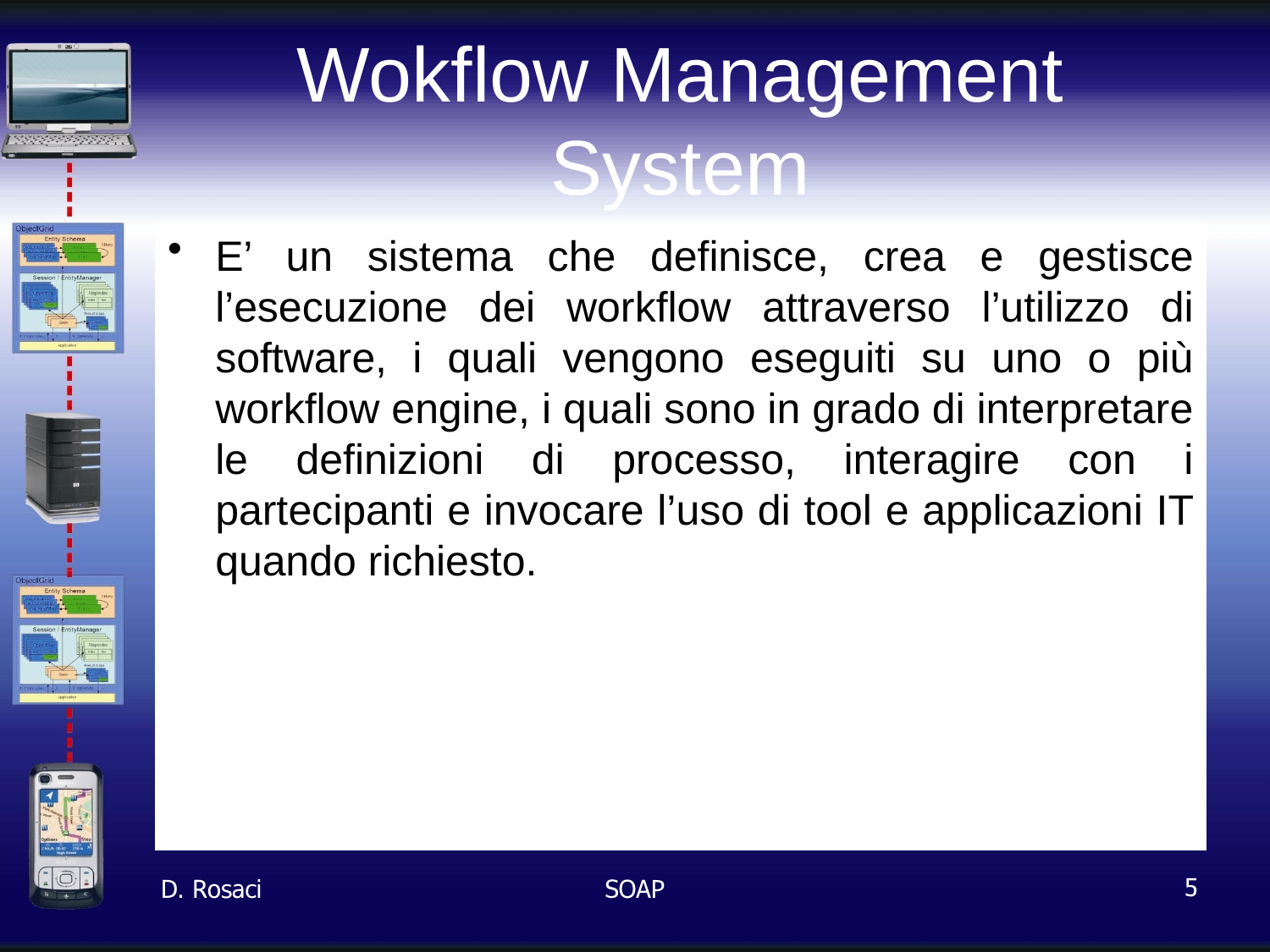

# Wokflow Management System
E’ un sistema che definisce, crea e gestisce l’esecuzione dei workflow attraverso l’utilizzo di software, i quali vengono eseguiti su uno o più workflow engine, i quali sono in grado di interpretare le definizioni di processo, interagire con i partecipanti e invocare l’uso di tool e applicazioni IT quando richiesto.
D. Rosaci
SOAP